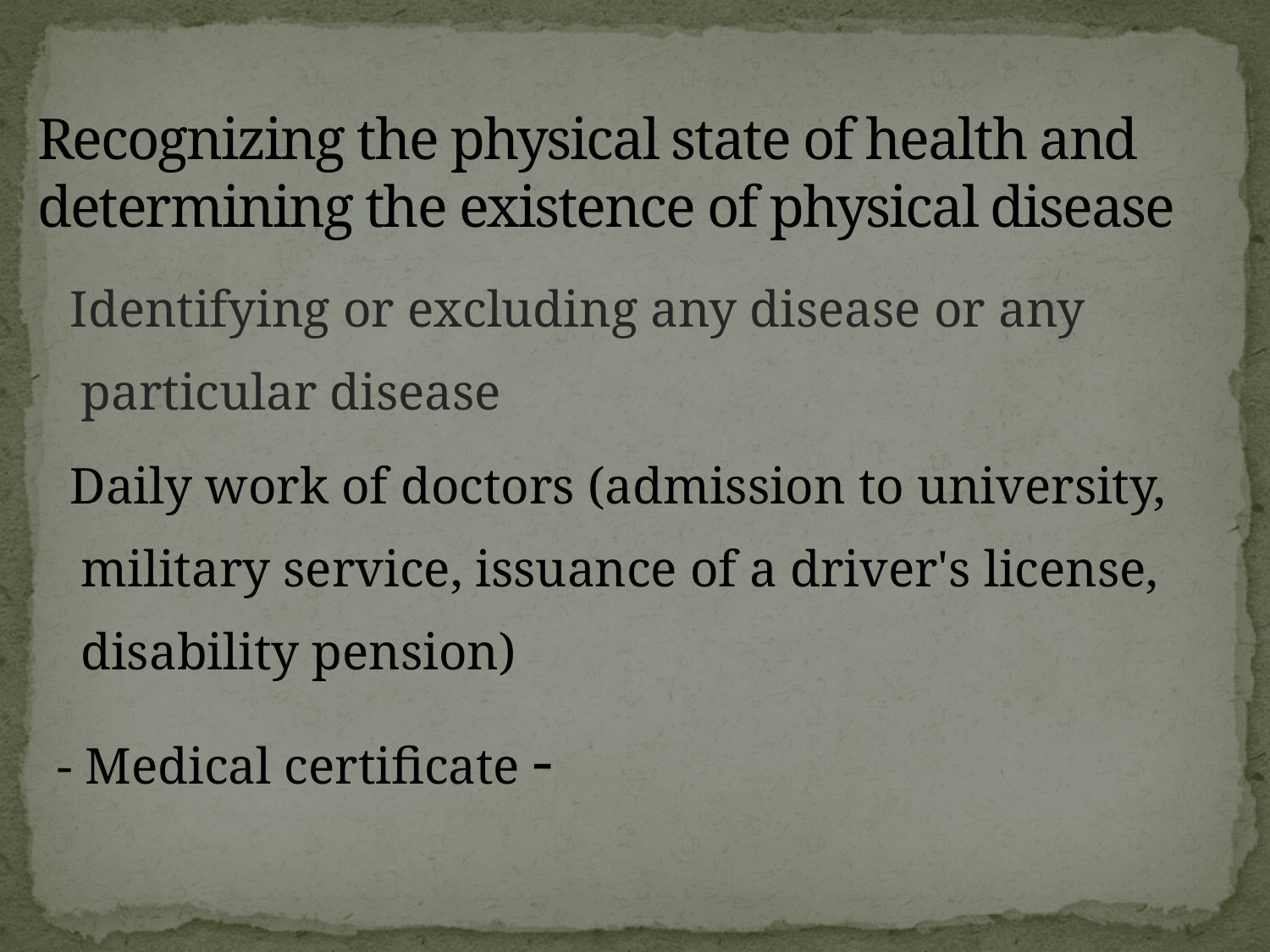

# Recognizing the physical state of health and determining the existence of physical disease
 Identifying or excluding any disease or any particular disease
 Daily work of doctors (admission to university, military service, issuance of a driver's license, disability pension)
- Medical certificate -